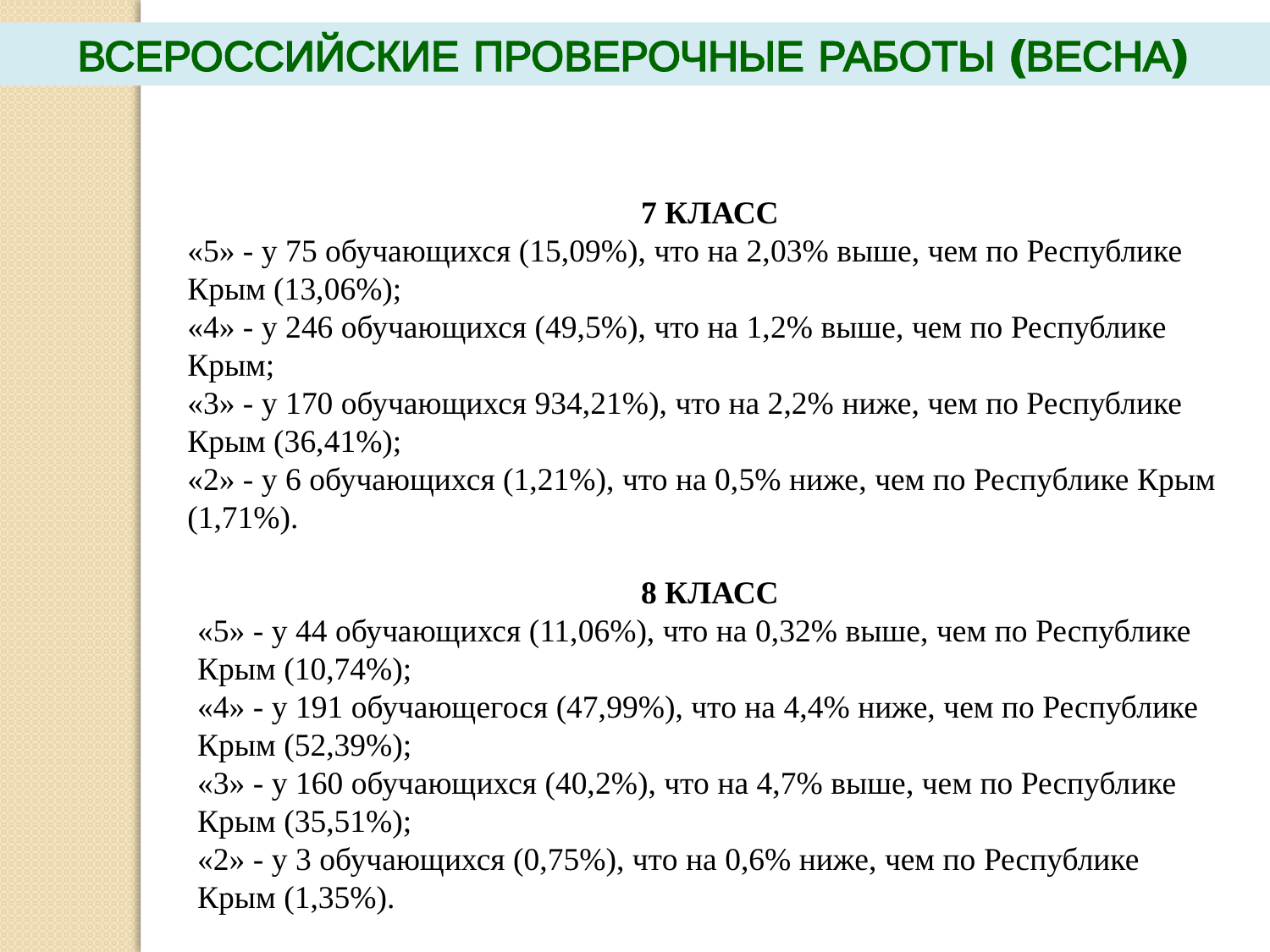

ВСЕРОССИЙСКИЕ ПРОВЕРОЧНЫЕ РАБОТЫ (ВЕСНА)
7 КЛАСС
«5» - у 75 обучающихся (15,09%), что на 2,03% выше, чем по Республике Крым (13,06%);
«4» - у 246 обучающихся (49,5%), что на 1,2% выше, чем по Республике Крым;
«3» - у 170 обучающихся 934,21%), что на 2,2% ниже, чем по Республике Крым (36,41%);
«2» - у 6 обучающихся (1,21%), что на 0,5% ниже, чем по Республике Крым (1,71%).

8 КЛАСС
«5» - у 44 обучающихся (11,06%), что на 0,32% выше, чем по Республике Крым (10,74%);
«4» - у 191 обучающегося (47,99%), что на 4,4% ниже, чем по Республике Крым (52,39%);
«3» - у 160 обучающихся (40,2%), что на 4,7% выше, чем по Республике Крым (35,51%);
«2» - у 3 обучающихся (0,75%), что на 0,6% ниже, чем по Республике Крым (1,35%).